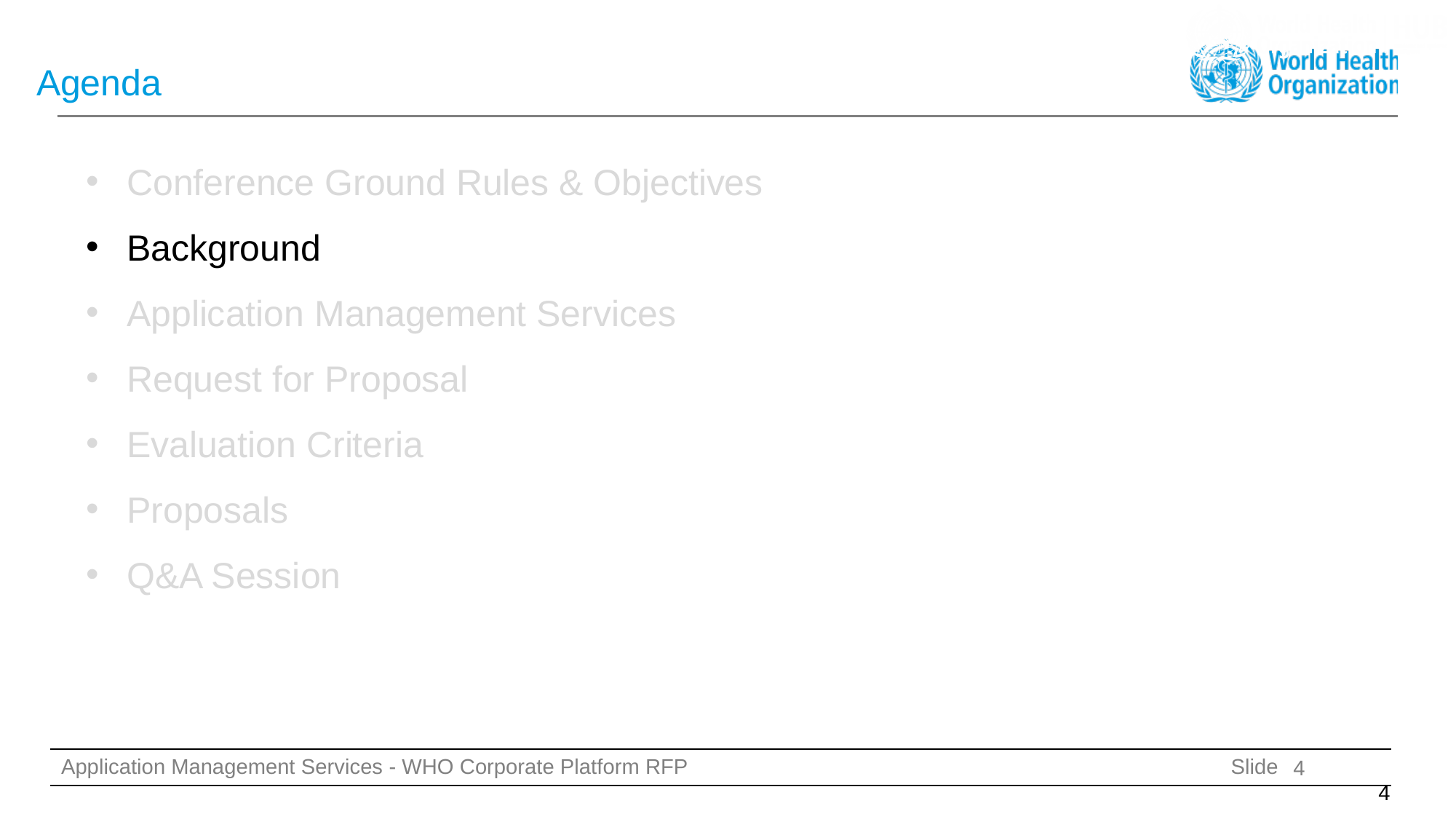

# Agenda
Conference Ground Rules & Objectives
Background
Application Management Services
Request for Proposal
Evaluation Criteria
Proposals
Q&A Session
4